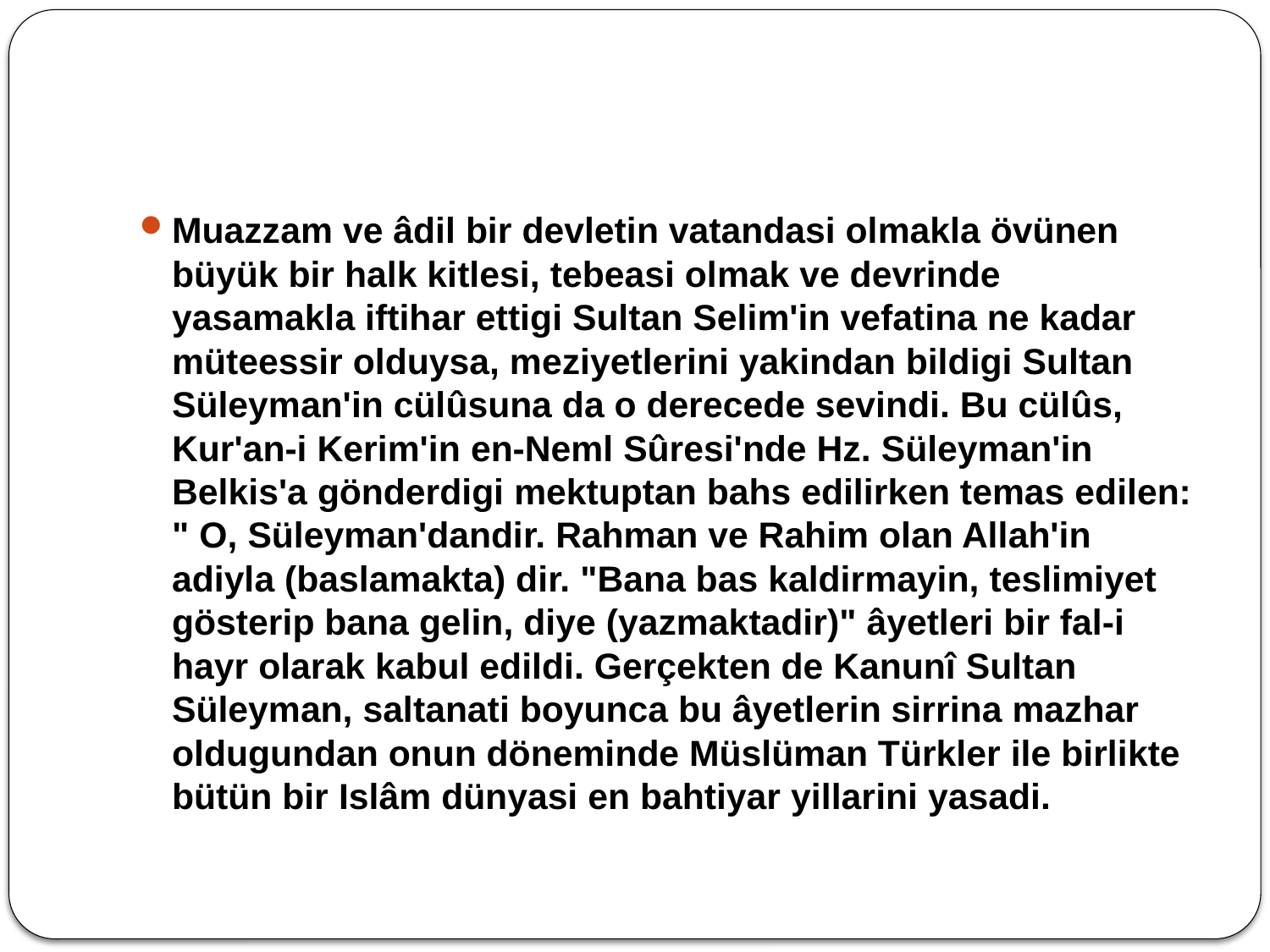

#
Muazzam ve âdil bir devletin vatandasi olmakla övünen büyük bir halk kitlesi, tebeasi olmak ve devrinde yasamakla iftihar ettigi Sultan Selim'in vefatina ne kadar müteessir olduysa, meziyetlerini yakindan bildigi Sultan Süleyman'in cülûsuna da o derecede sevindi. Bu cülûs, Kur'an-i Kerim'in en-Neml Sûresi'nde Hz. Süleyman'in Belkis'a gönderdigi mektuptan bahs edilirken temas edilen: " O, Süleyman'dandir. Rahman ve Rahim olan Allah'in adiyla (baslamakta) dir. "Bana bas kaldirmayin, teslimiyet gösterip bana gelin, diye (yazmaktadir)" âyetleri bir fal-i hayr olarak kabul edildi. Gerçekten de Kanunî Sultan Süleyman, saltanati boyunca bu âyetlerin sirrina mazhar oldugundan onun döneminde Müslüman Türkler ile birlikte bütün bir Islâm dünyasi en bahtiyar yillarini yasadi.